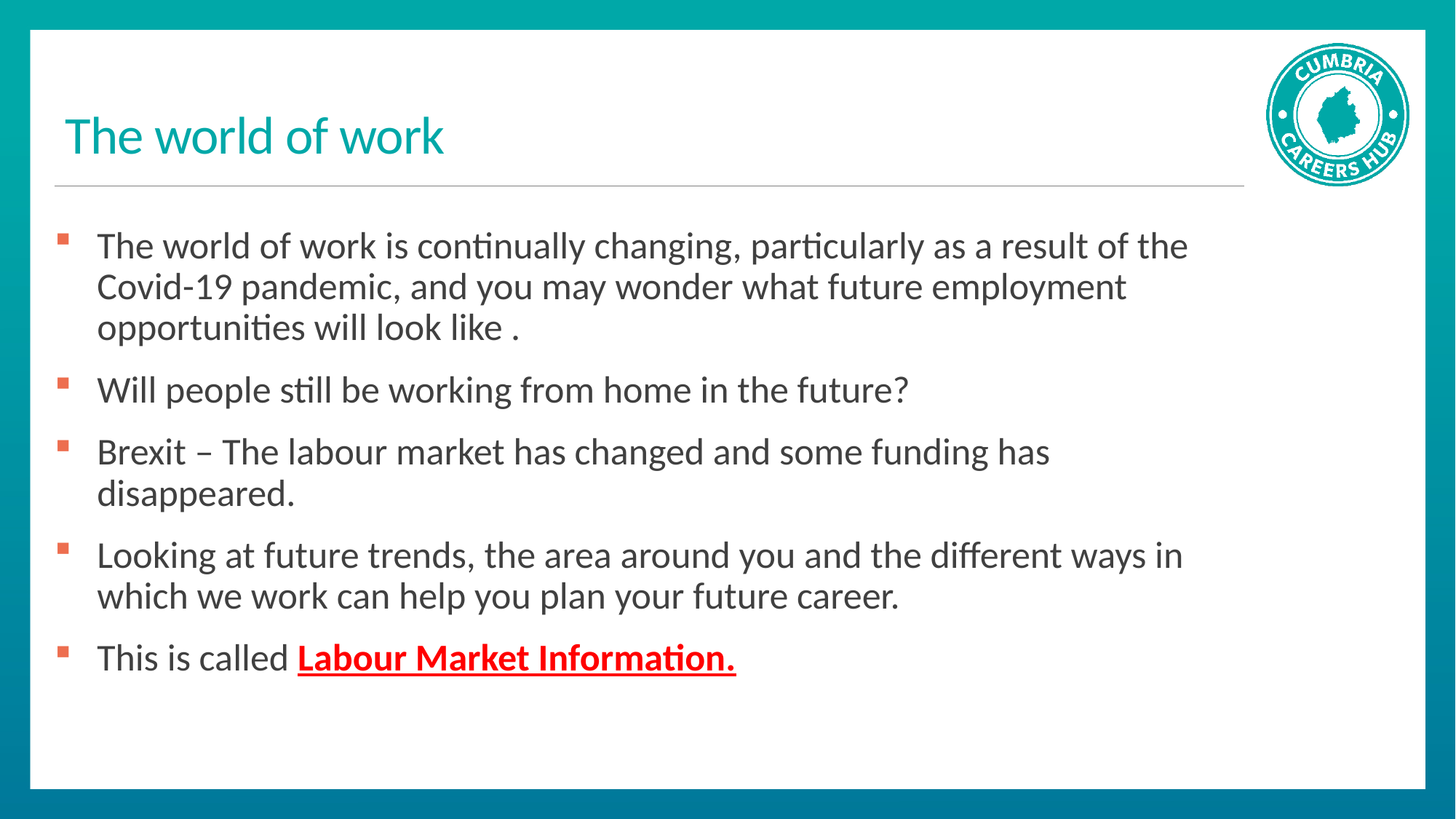

# The world of work
The world of work is continually changing, particularly as a result of the Covid-19 pandemic, and you may wonder what future employment opportunities will look like .
Will people still be working from home in the future?
Brexit – The labour market has changed and some funding has disappeared.
Looking at future trends, the area around you and the different ways in which we work can help you plan your future career.
This is called Labour Market Information.